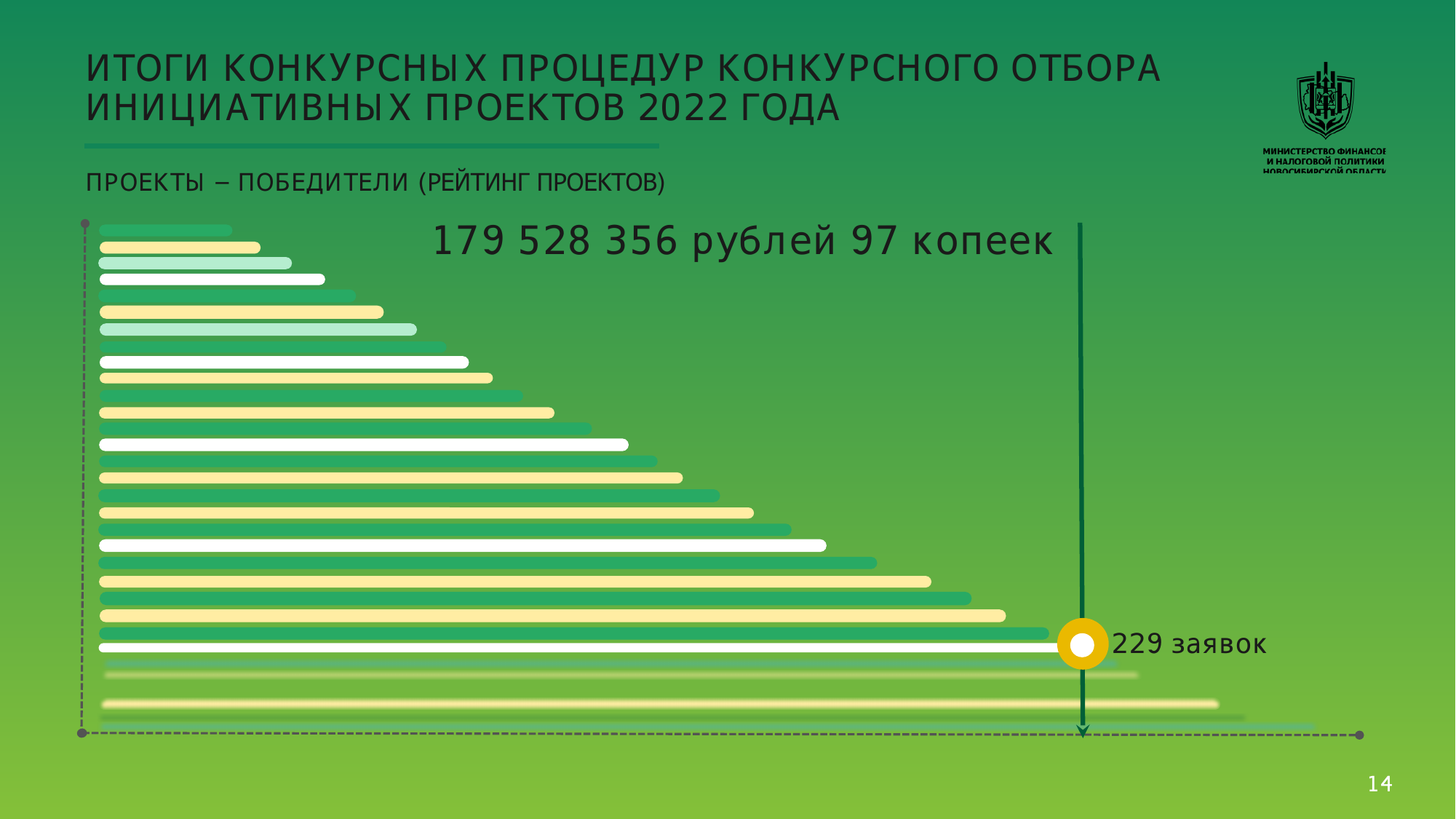

# ИТОГИ КОНКУРСНЫХ ПРОЦЕДУР КОНКУРСНОГО ОТБОРА ИНИЦИАТИВНЫХ ПРОЕКТОВ 2022 ГОДА
ПРОЕКТЫ – ПОБЕДИТЕЛИ (РЕЙТИНГ ПРОЕКТОВ)

179 528 356 рублей 97 копеек

229 заявок

14